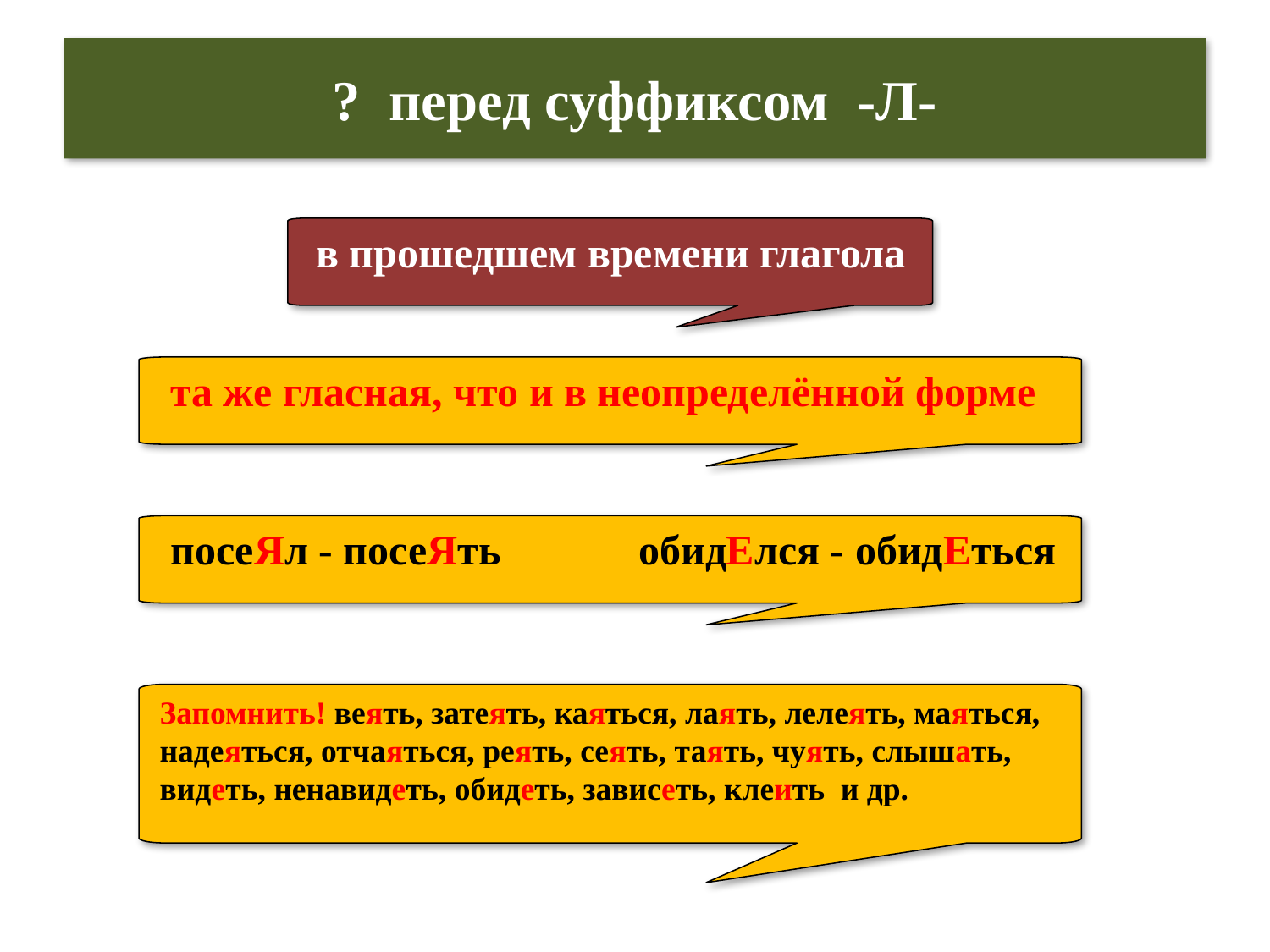

# ?  перед суффиксом  -Л-
в прошедшем времени глагола
 та же гласная, что и в неопределённой форме
 посеЯл - посеЯть             обидЕлся - обидЕться
Запомнить! веять, затеять, каяться, лаять, лелеять, маяться, надеяться, отчаяться, реять, сеять, таять, чуять, слышать, видеть, ненавидеть, обидеть, зависеть, клеить  и др.